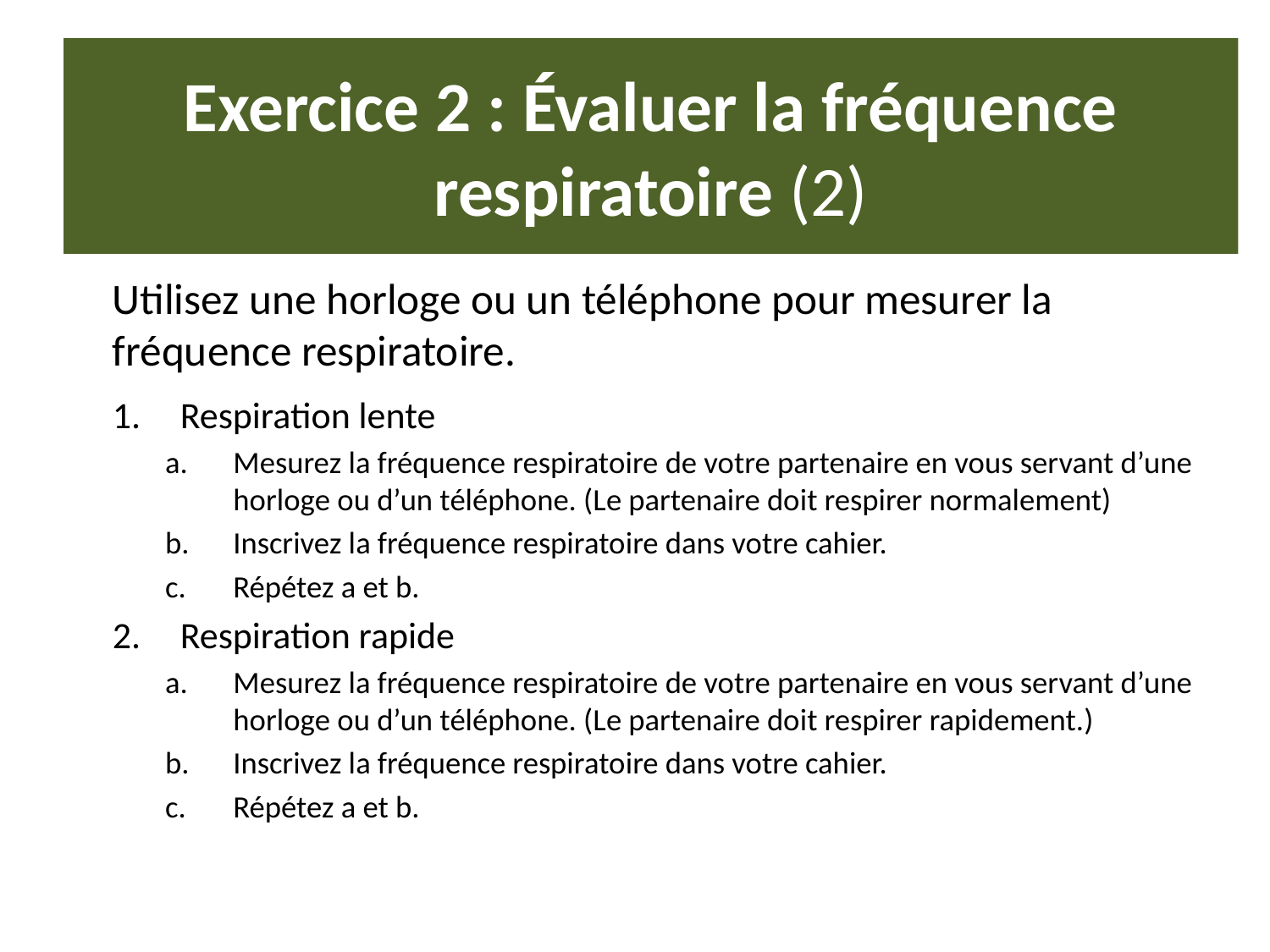

# Exercice 2 : Évaluer la fréquence respiratoire (2)
Utilisez une horloge ou un téléphone pour mesurer la fréquence respiratoire.
Respiration lente
Mesurez la fréquence respiratoire de votre partenaire en vous servant d’une horloge ou d’un téléphone. (Le partenaire doit respirer normalement)
Inscrivez la fréquence respiratoire dans votre cahier.
Répétez a et b.
Respiration rapide
Mesurez la fréquence respiratoire de votre partenaire en vous servant d’une horloge ou d’un téléphone. (Le partenaire doit respirer rapidement.)
Inscrivez la fréquence respiratoire dans votre cahier.
Répétez a et b.